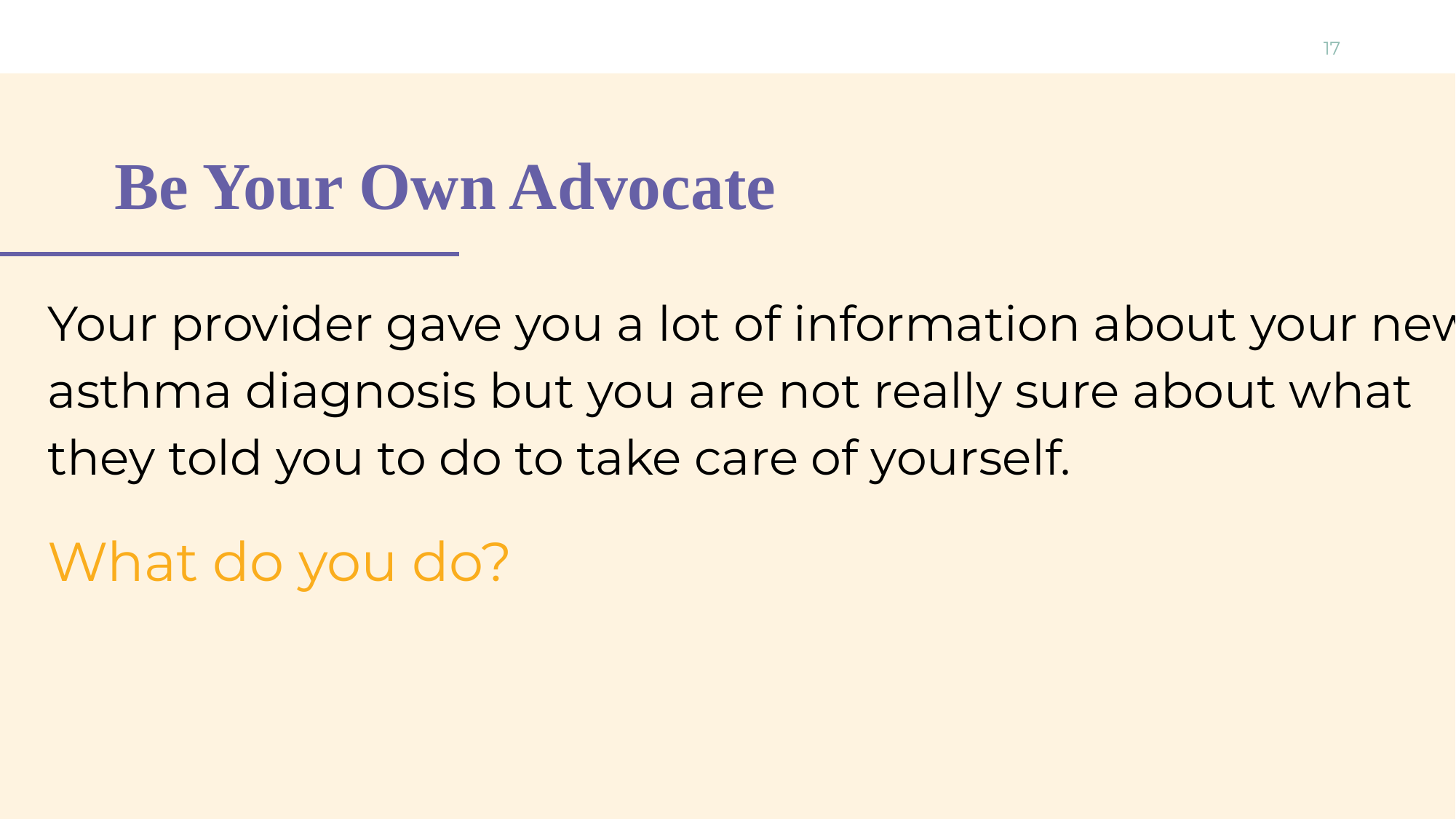

17
# Be Your Own Advocate
Your provider gave you a lot of information about your new asthma diagnosis but you are not really sure about what they told you to do to take care of yourself.
What do you do?